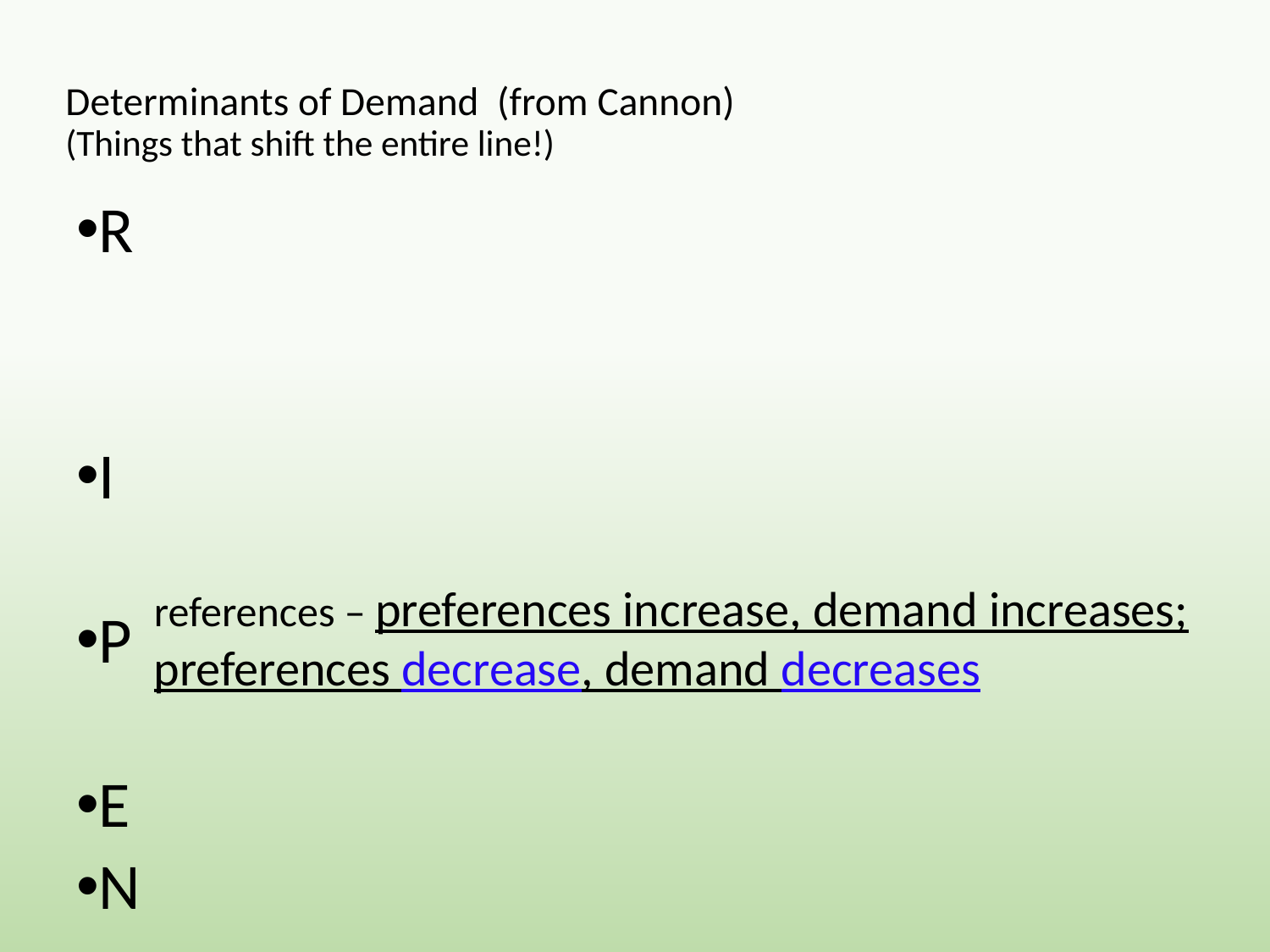

# Determinants of Demand  (from Cannon) (Things that shift the entire line!)
R

I

P

E
N
references – preferences increase, demand increases; preferences decrease, demand decreases